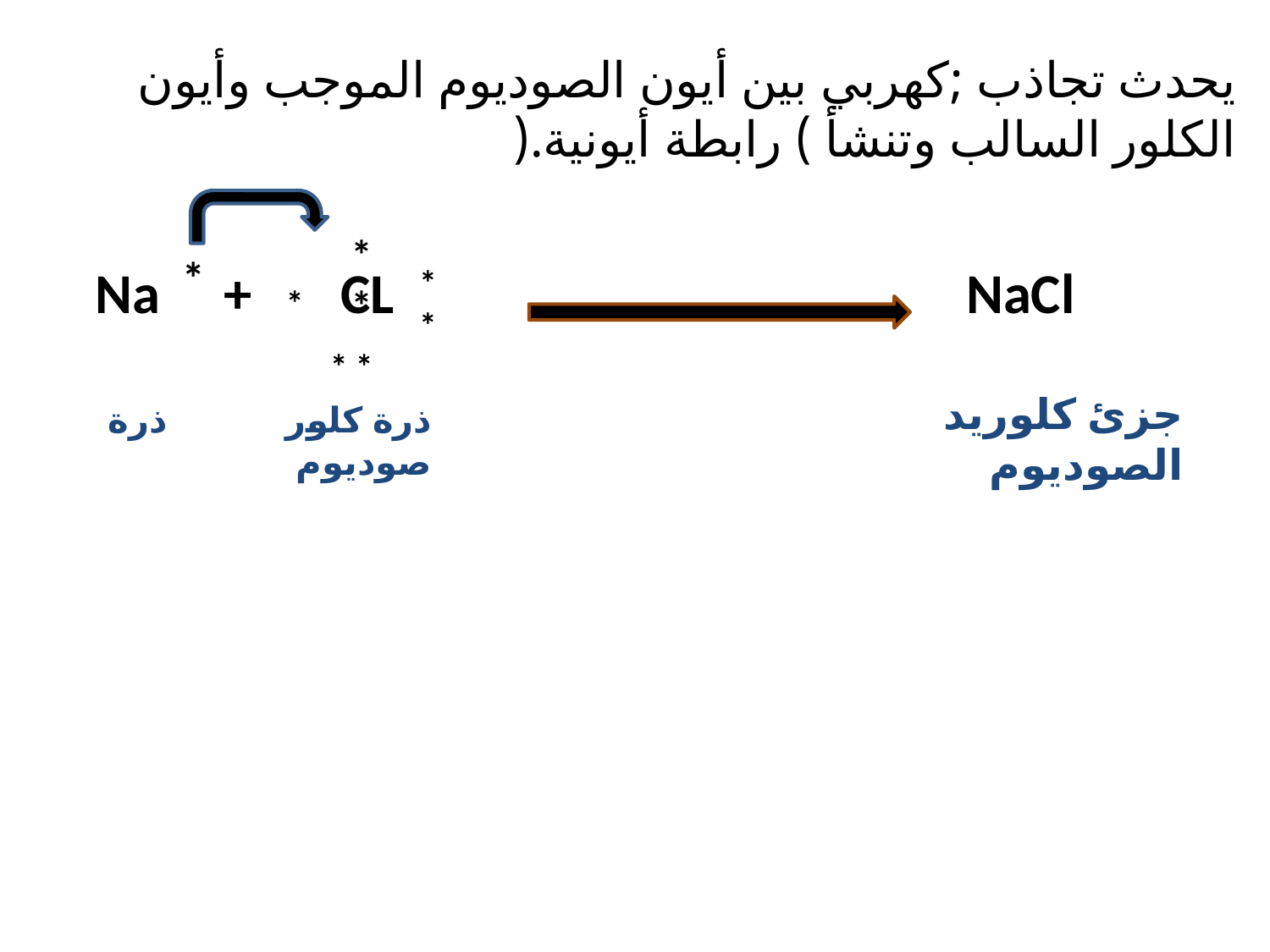

يحدث تجاذب ;كهربي بين أيون الصوديوم الموجب وأيون الكلور السالب وتنشأ ) رابطة أيونية.(

    Na     +       CL                                             NaCl

* *
*
*
*
*

* *
جزئ كلوريد الصوديوم
ذرة كلور             ذرة صوديوم